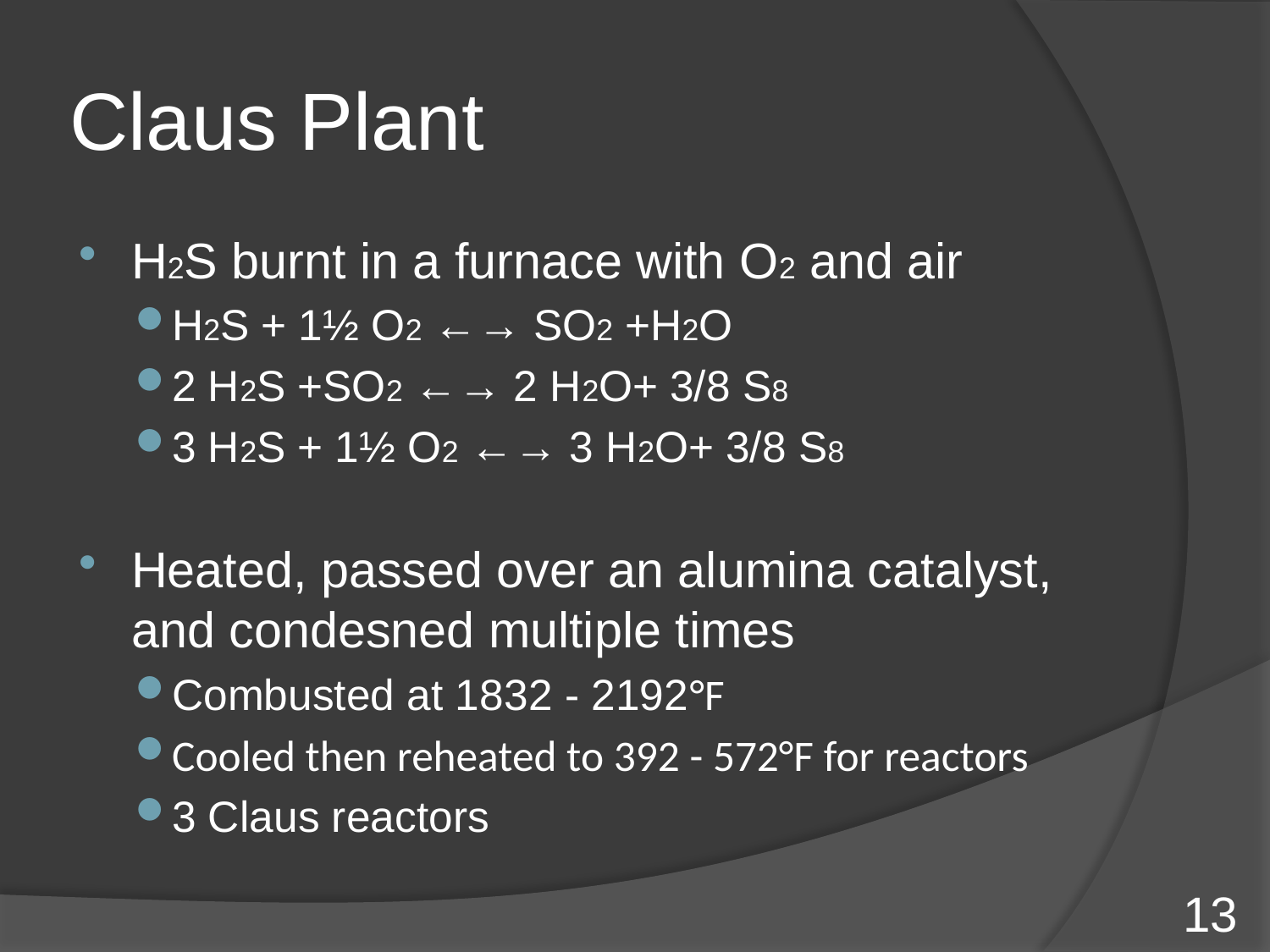

# Claus Plant
H2S burnt in a furnace with O2 and air
H2S + 1½ O2 ←→ SO2 +H2O
2 H2S +SO2 ←→ 2 H2O+ 3/8 S8
3 H2S + 1½ O2 ←→ 3 H2O+ 3/8 S8

Heated, passed over an alumina catalyst, and condesned multiple times
Combusted at 1832 - 2192°F
Cooled then reheated to 392 - 572°F for reactors
3 Claus reactors

13